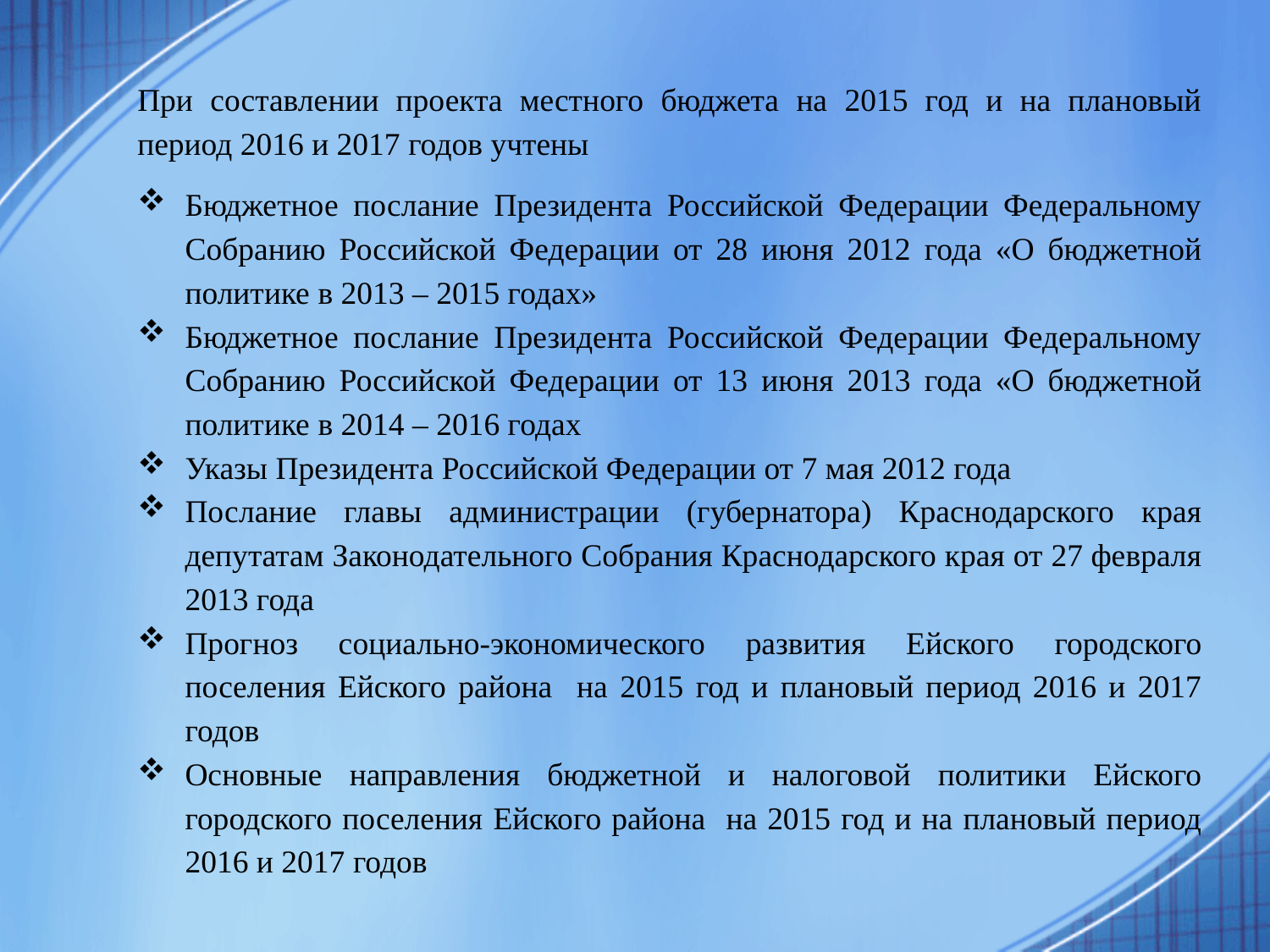

При составлении проекта местного бюджета на 2015 год и на плановый период 2016 и 2017 годов учтены
Бюджетное послание Президента Российской Федерации Федеральному Собранию Российской Федерации от 28 июня 2012 года «О бюджетной политике в 2013 – 2015 годах»
Бюджетное послание Президента Российской Федерации Федеральному Собранию Российской Федерации от 13 июня 2013 года «О бюджетной политике в 2014 – 2016 годах
Указы Президента Российской Федерации от 7 мая 2012 года
Послание главы администрации (губернатора) Краснодарского края депутатам Законодательного Собрания Краснодарского края от 27 февраля 2013 года
Прогноз социально-экономического развития Ейского городского поселения Ейского района  на 2015 год и плановый период 2016 и 2017 годов
Основные направления бюджетной и налоговой политики Ейского городского поселения Ейского района  на 2015 год и на плановый период 2016 и 2017 годов